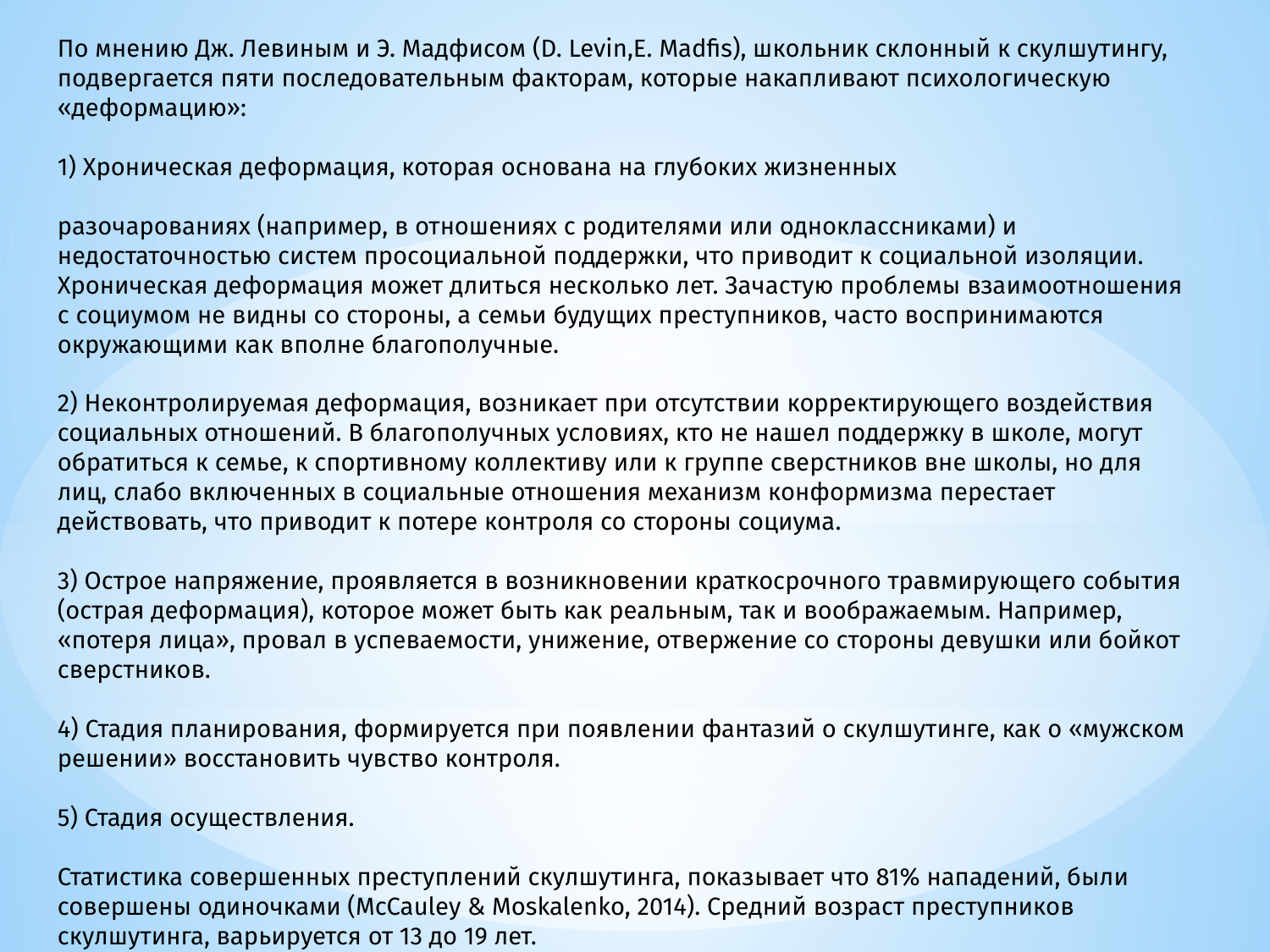

По мнению Дж. Левиным и Э. Мадфисом (D. Levin,E. Madfis), школьник склонный к скулшутингу, подвергается пяти последовательным факторам, которые накапливают психологическую «деформацию»:

1) Хроническая деформация, которая основана на глубоких жизненных

разочарованиях (например, в отношениях с родителями или одноклассниками) и недостаточностью систем просоциальной поддержки, что приводит к социальной изоляции. Хроническая деформация мо­жет длиться несколько лет. Зачастую проблемы взаимоотношения с социумом не видны со сто­роны, а семьи будущих преступников, часто воспринима­ются окружающими как вполне благополучные.

2) Неконтролируемая деформация, возникает при отсутствии корректирующего воздействия социальных отношений. В благополучных условиях, кто не нашел поддержку в школе, могут обратиться к семье, к спортивному коллективу или к группе сверстников вне школы, но для лиц, слабо включенных в социальные отношения механизм конформизма перестает действовать, что приводит к потере контроля со стороны социума.

3) Острое напряжение, проявляется в возникновении краткосрочного травмирующего собы­тия (острая деформация), которое может быть как реальным, так и воображаемым. Например, «потеря лица», провал в успеваемости, унижение, отвержение со стороны девушки или бойкот сверстников.

4) Стадия планирования, формируется при появлении фантазий о скулшутинге, как о «мужском решении» восстановить чувство контроля.

5) Стадия осуществления.

Статистика совершенных преступлений скулшутинга, показывает что 81% нападений, были совершены одиночками (McCauley & Moskalenko, 2014). Средний возраст преступников скулшутинга, варьируется от 13 до 19 лет.